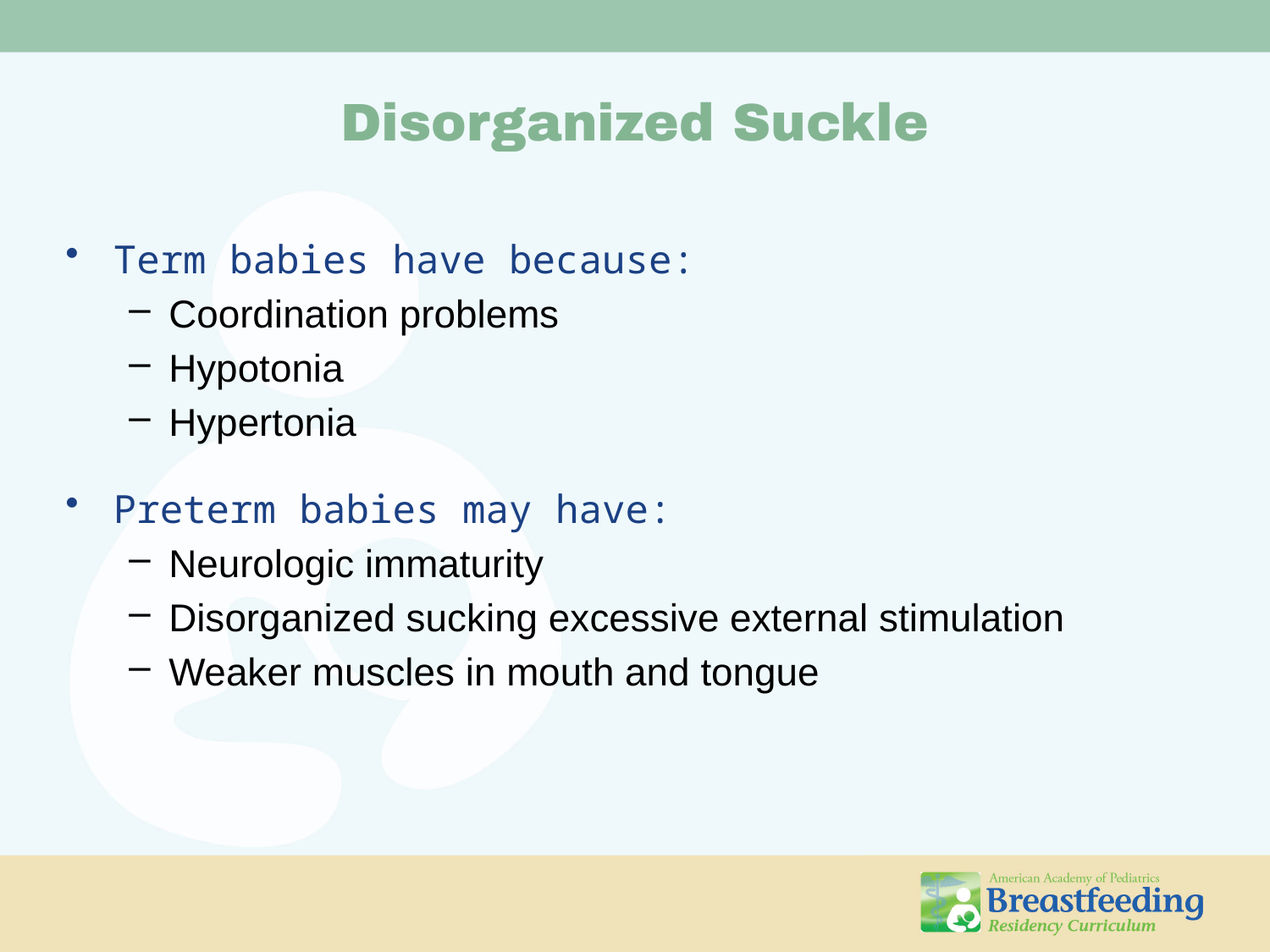

Disorganized Suckle
Term babies have because:
Coordination problems
Hypotonia
Hypertonia
Preterm babies may have:
Neurologic immaturity
Disorganized sucking excessive external stimulation
Weaker muscles in mouth and tongue